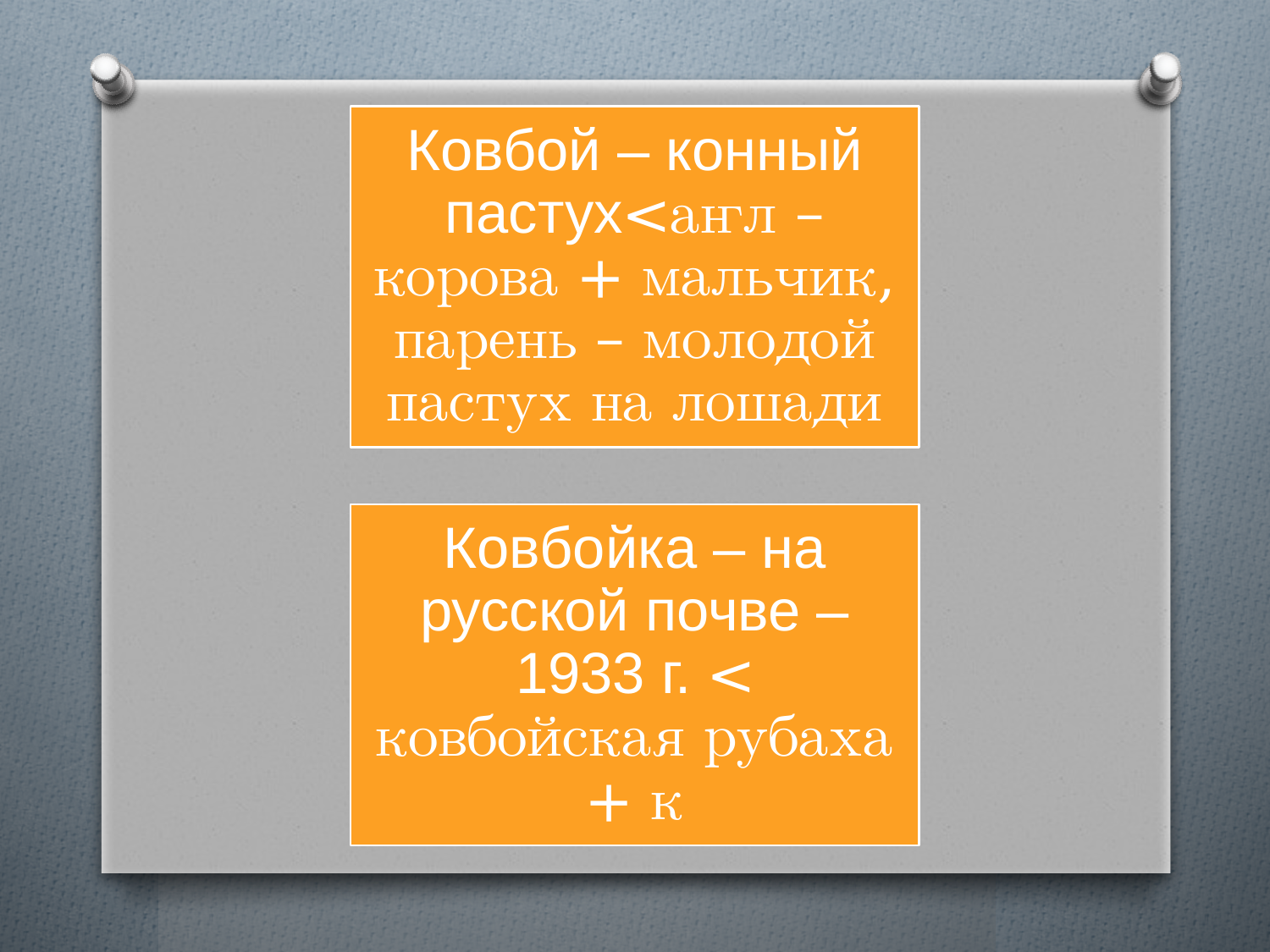

Ковбой – конный пастух<англ – корова + мальчик, парень – молодой пастух на лошади
Ковбойка – на русской почве – 1933 г. < ковбойская рубаха + к